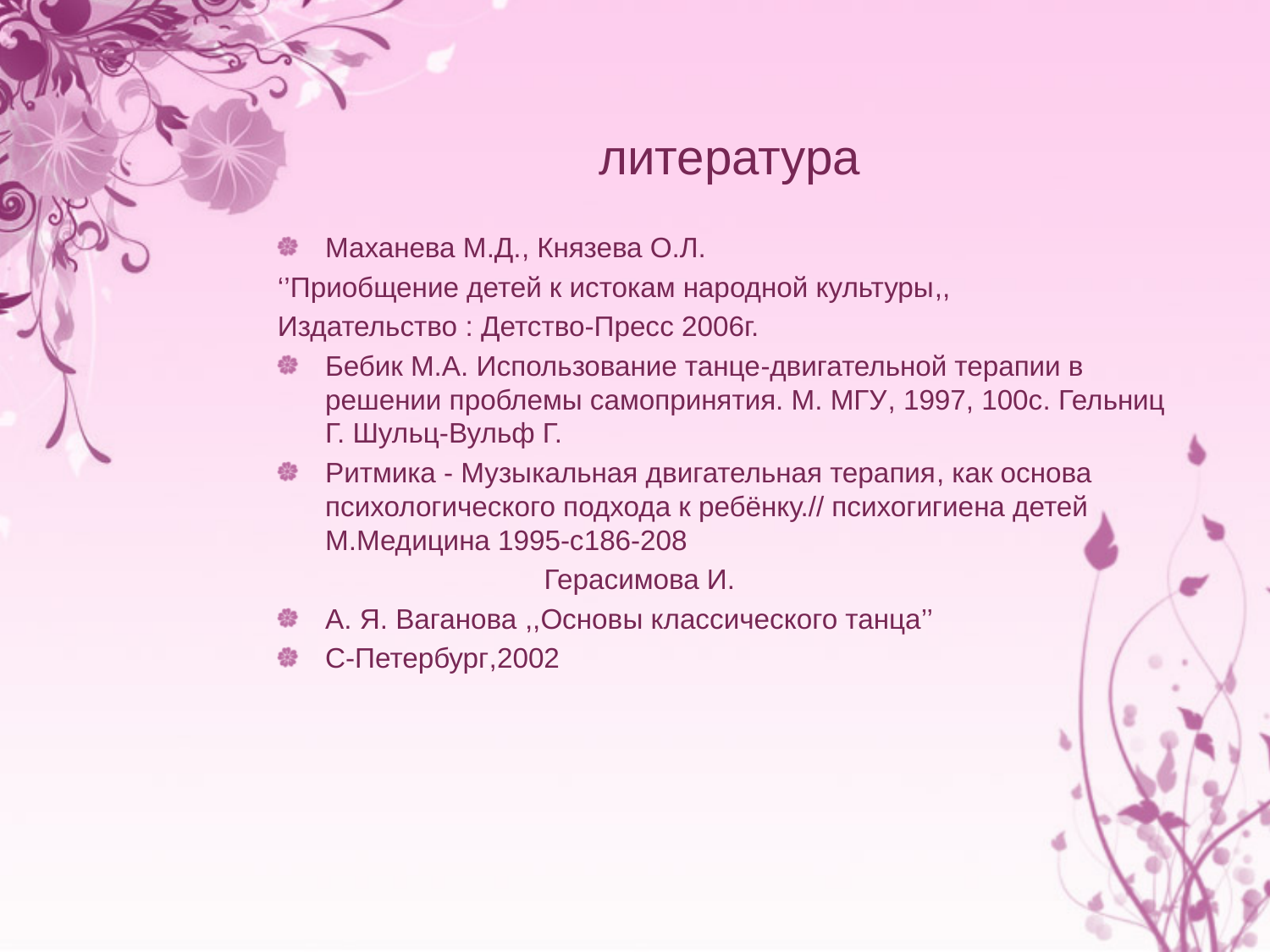

литература

Маханева М.Д., Князева О.Л.
‘’Приобщение детей к истокам народной культуры,,
Издательство : Детство-Пресс 2006г.
Бебик М.А. Использование танце-двигательной терапии в решении проблемы самопринятия. М. МГУ, 1997, 100c. Гельниц Г. Шульц-Вульф Г.
Ритмика - Музыкальная двигательная терапия, как основа психологического подхода к ребёнку.// психогигиена детей М.Медицина 1995-с186-208
                                  Герасимова И.
А. Я. Ваганова ,,Основы классического танца’’
С-Петербург,2002